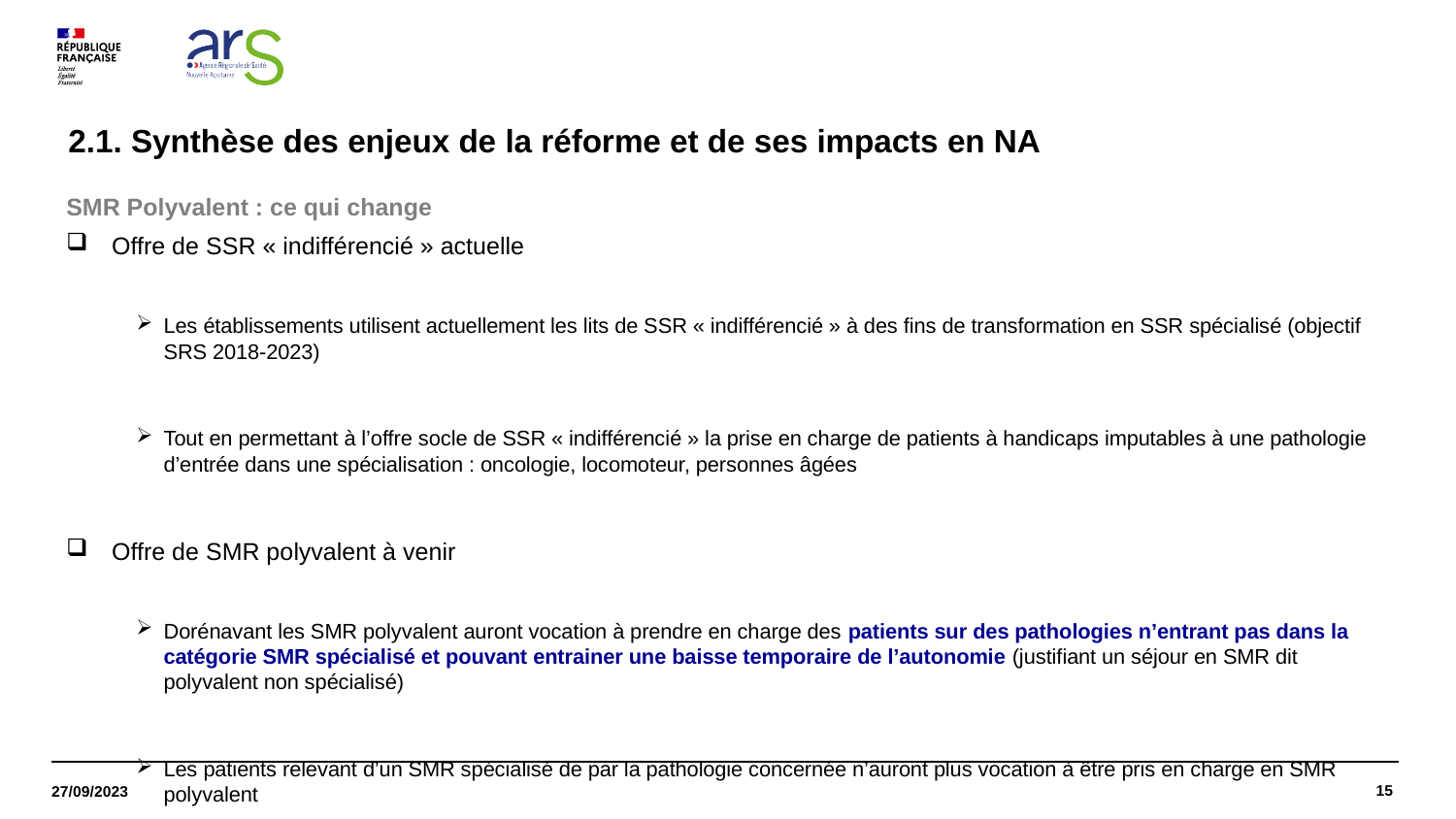

# 2.1. Synthèse des enjeux de la réforme et de ses impacts en NA

SMR Polyvalent : ce qui change
Offre de SSR « indifférencié » actuelle

Les établissements utilisent actuellement les lits de SSR « indifférencié » à des fins de transformation en SSR spécialisé (objectif SRS 2018-2023)

Tout en permettant à l’offre socle de SSR « indifférencié » la prise en charge de patients à handicaps imputables à une pathologie d’entrée dans une spécialisation : oncologie, locomoteur, personnes âgées

Offre de SMR polyvalent à venir

Dorénavant les SMR polyvalent auront vocation à prendre en charge des patients sur des pathologies n’entrant pas dans la catégorie SMR spécialisé et pouvant entrainer une baisse temporaire de l’autonomie (justifiant un séjour en SMR dit polyvalent non spécialisé)

Les patients relevant d’un SMR spécialisé de par la pathologie concernée n’auront plus vocation à être pris en charge en SMR polyvalent

15
27/09/2023